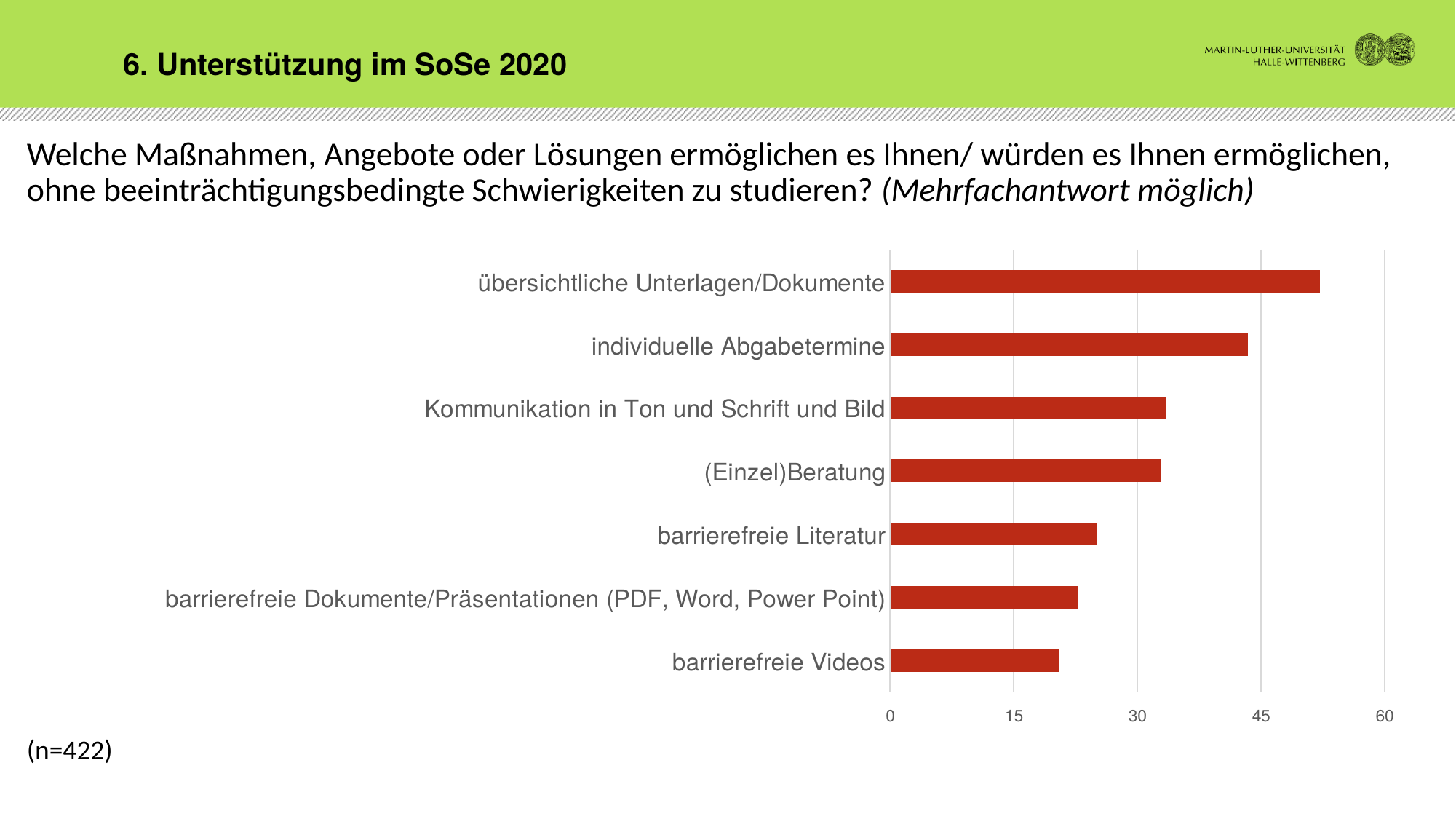

6. Unterstützung im SoSe 2020
# Welche Maßnahmen, Angebote oder Lösungen ermöglichen es Ihnen/ würden es Ihnen ermöglichen, ohne beeinträchtigungsbedingte Schwierigkeiten zu studieren? (Mehrfachantwort möglich) (n=422)

### Chart

| Category | Datenreihe 1 |
|---|---|
| übersichtliche Unterlagen/Dokumente | 52.1 |
| individuelle Abgabetermine | 43.4 |
| Kommunikation in Ton und Schrift und Bild | 33.5 |
| (Einzel)Beratung | 32.9 |
| barrierefreie Literatur | 25.1 |
| barrierefreie Dokumente/Präsentationen (PDF, Word, Power Point) | 22.7 |
| barrierefreie Videos | 20.4 |